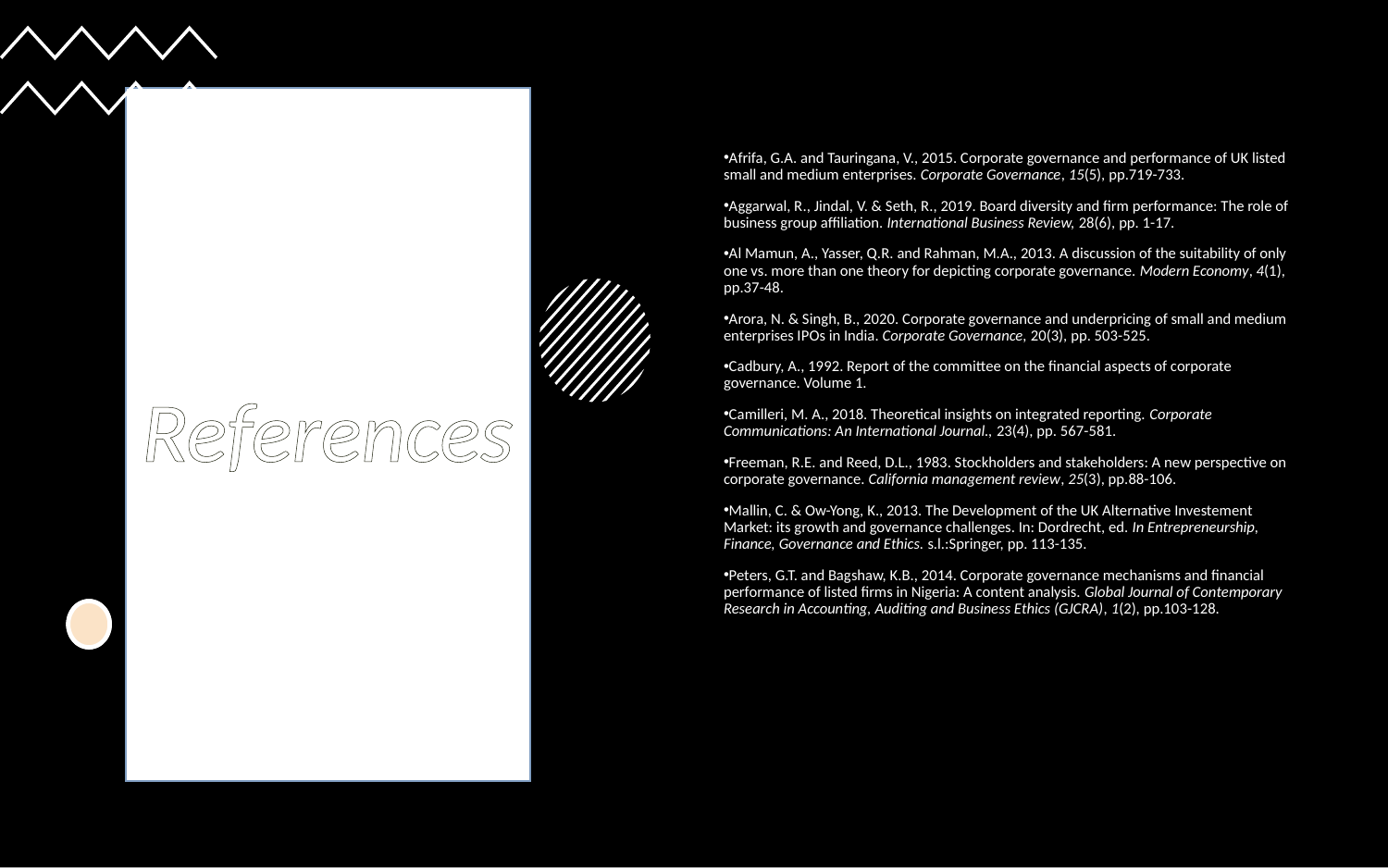

References
Afrifa, G.A. and Tauringana, V., 2015. Corporate governance and performance of UK listed small and medium enterprises. Corporate Governance, 15(5), pp.719-733.
Aggarwal, R., Jindal, V. & Seth, R., 2019. Board diversity and firm performance: The role of business group affiliation. International Business Review, 28(6), pp. 1-17.
Al Mamun, A., Yasser, Q.R. and Rahman, M.A., 2013. A discussion of the suitability of only one vs. more than one theory for depicting corporate governance. Modern Economy, 4(1), pp.37-48.
Arora, N. & Singh, B., 2020. Corporate governance and underpricing of small and medium enterprises IPOs in India. Corporate Governance, 20(3), pp. 503-525.
Cadbury, A., 1992. Report of the committee on the financial aspects of corporate governance. Volume 1.
Camilleri, M. A., 2018. Theoretical insights on integrated reporting. Corporate Communications: An International Journal., 23(4), pp. 567-581.
Freeman, R.E. and Reed, D.L., 1983. Stockholders and stakeholders: A new perspective on corporate governance. California management review, 25(3), pp.88-106.
Mallin, C. & Ow-Yong, K., 2013. The Development of the UK Alternative Investement Market: its growth and governance challenges. In: Dordrecht, ed. In Entrepreneurship, Finance, Governance and Ethics. s.l.:Springer, pp. 113-135.
Peters, G.T. and Bagshaw, K.B., 2014. Corporate governance mechanisms and financial performance of listed firms in Nigeria: A content analysis. Global Journal of Contemporary Research in Accounting, Auditing and Business Ethics (GJCRA), 1(2), pp.103-128.